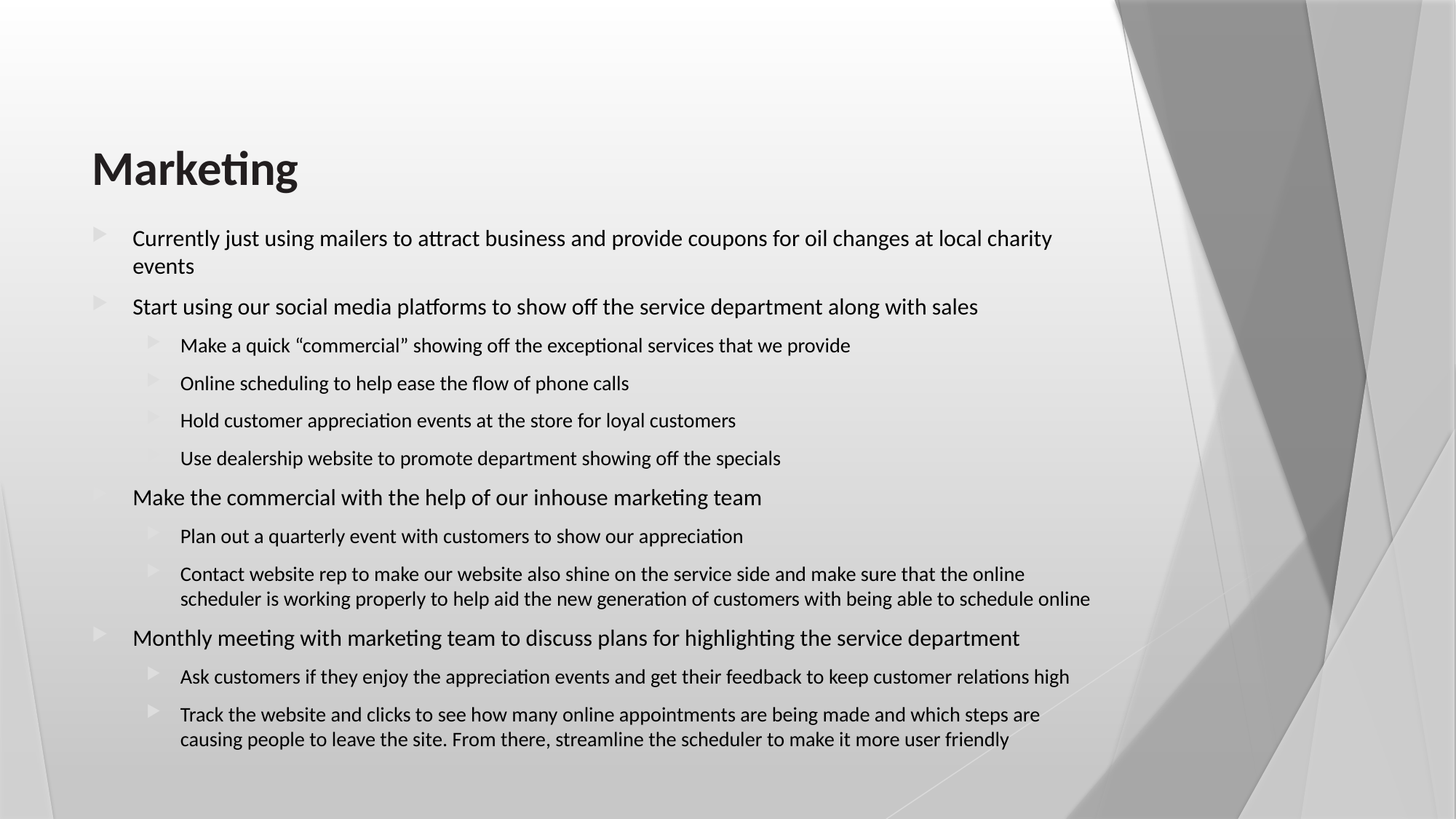

# Marketing

Currently just using mailers to attract business and provide coupons for oil changes at local charity events
Start using our social media platforms to show off the service department along with sales
Make a quick “commercial” showing off the exceptional services that we provide
Online scheduling to help ease the flow of phone calls
Hold customer appreciation events at the store for loyal customers
Use dealership website to promote department showing off the specials
Make the commercial with the help of our inhouse marketing team
Plan out a quarterly event with customers to show our appreciation
Contact website rep to make our website also shine on the service side and make sure that the online scheduler is working properly to help aid the new generation of customers with being able to schedule online
Monthly meeting with marketing team to discuss plans for highlighting the service department
Ask customers if they enjoy the appreciation events and get their feedback to keep customer relations high
Track the website and clicks to see how many online appointments are being made and which steps are causing people to leave the site. From there, streamline the scheduler to make it more user friendly